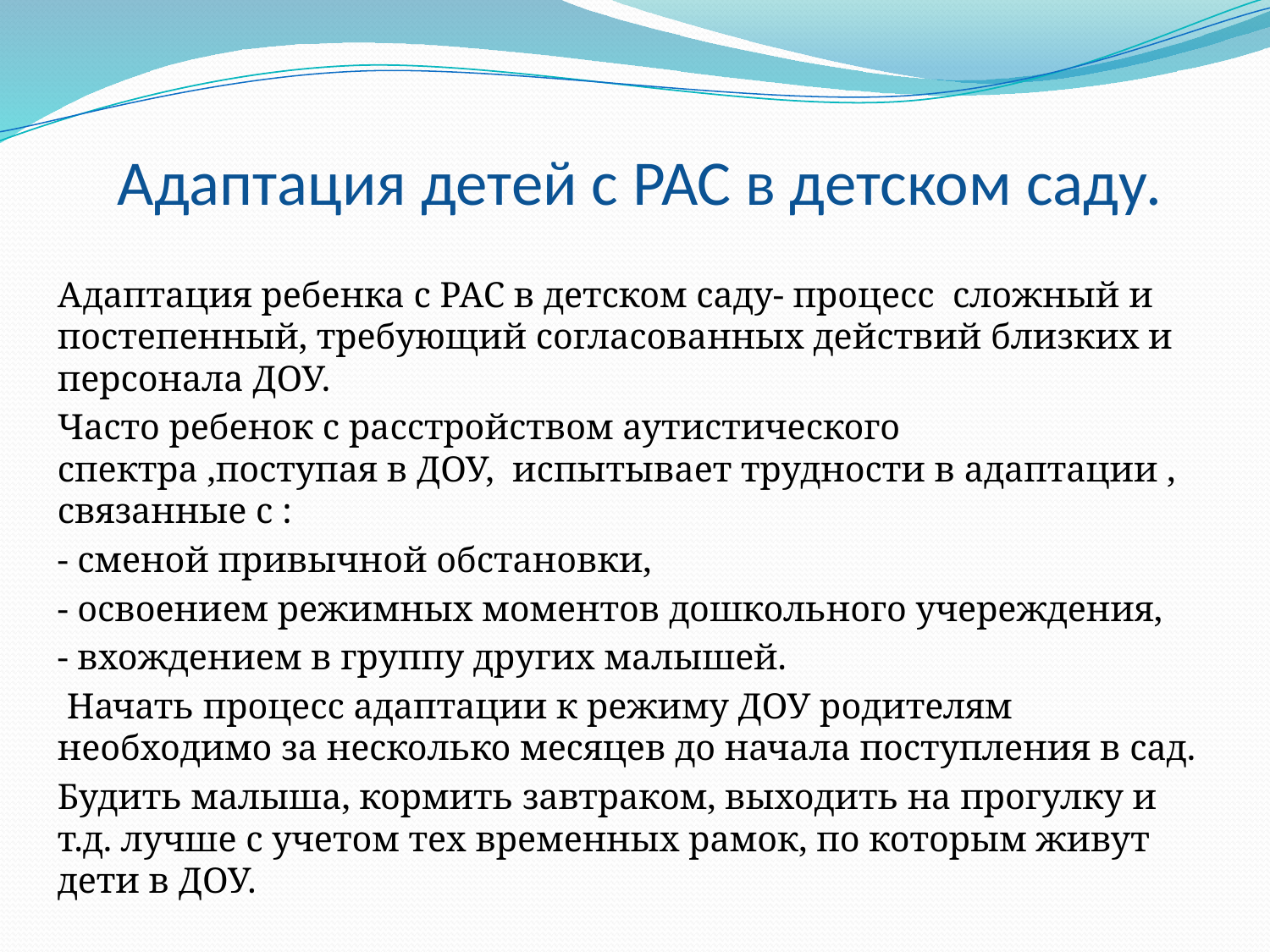

# Адаптация детей с РАС в детском саду.
Адаптация ребенка с РАС в детском саду- процесс  сложный и постепенный, требующий согласованных действий близких и персонала ДОУ.
Часто ребенок с расстройством аутистического спектра ,поступая в ДОУ,  испытывает трудности в адаптации , связанные с :
- сменой привычной обстановки,
- освоением режимных моментов дошкольного учереждения,
- вхождением в группу других малышей.
 Начать процесс адаптации к режиму ДОУ родителям необходимо за несколько месяцев до начала поступления в сад.
Будить малыша, кормить завтраком, выходить на прогулку и т.д. лучше с учетом тех временных рамок, по которым живут дети в ДОУ.